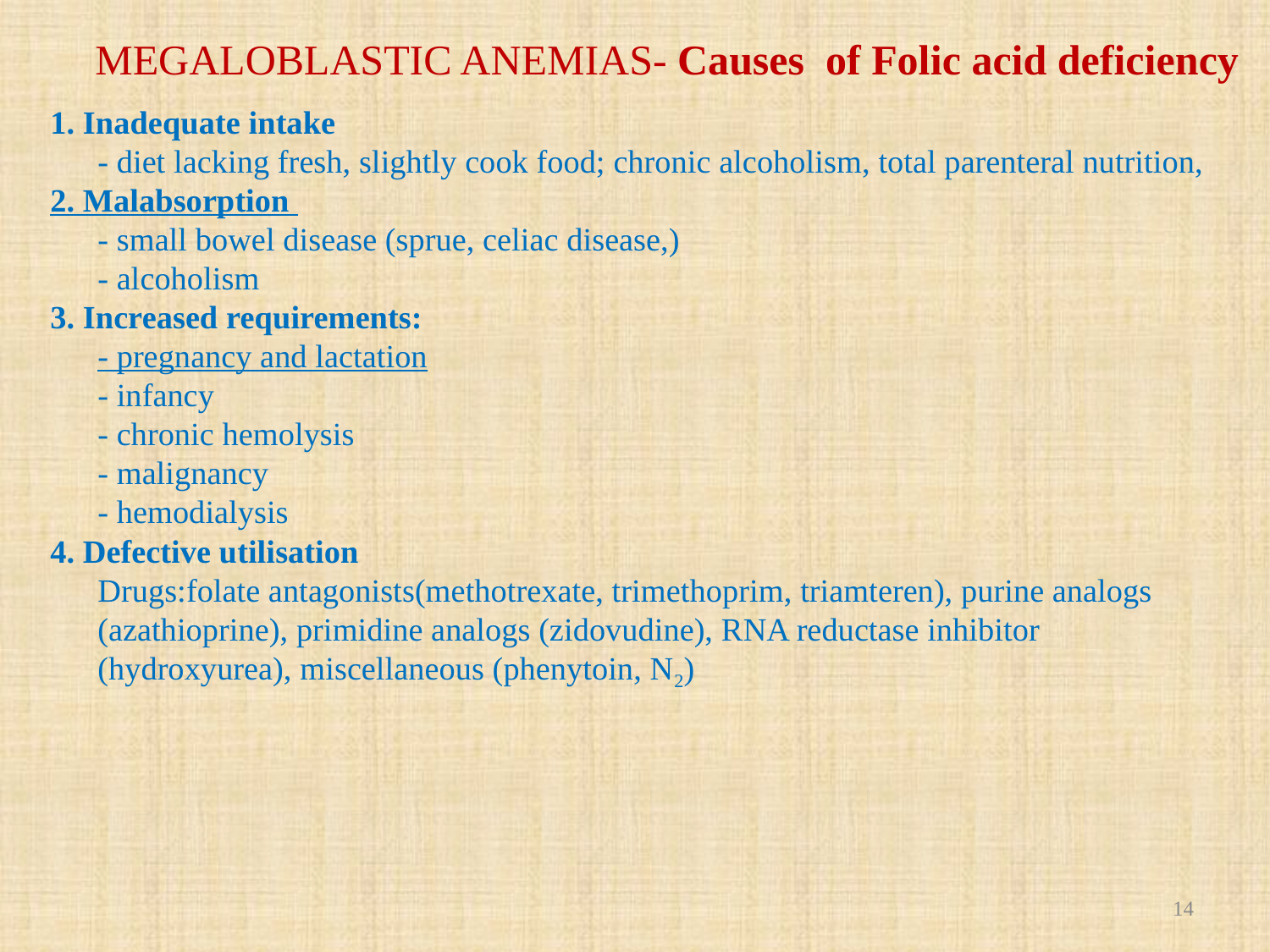

# MEGALOBLASTIC ANEMIAS- Causes  of Folic acid deficiency
1. Inadequate intake
	- diet lacking fresh, slightly cook food; chronic alcoholism, total parenteral nutrition,
2. Malabsorption
	- small bowel disease (sprue, celiac disease,)
	- alcoholism
3. Increased requirements:
	- pregnancy and lactation
	- infancy
	- chronic hemolysis
	- malignancy
	- hemodialysis
4. Defective utilisation
	Drugs:folate antagonists(methotrexate, trimethoprim, triamteren), purine analogs (azathioprine), primidine analogs (zidovudine), RNA reductase inhibitor (hydroxyurea), miscellaneous (phenytoin, N2)

14